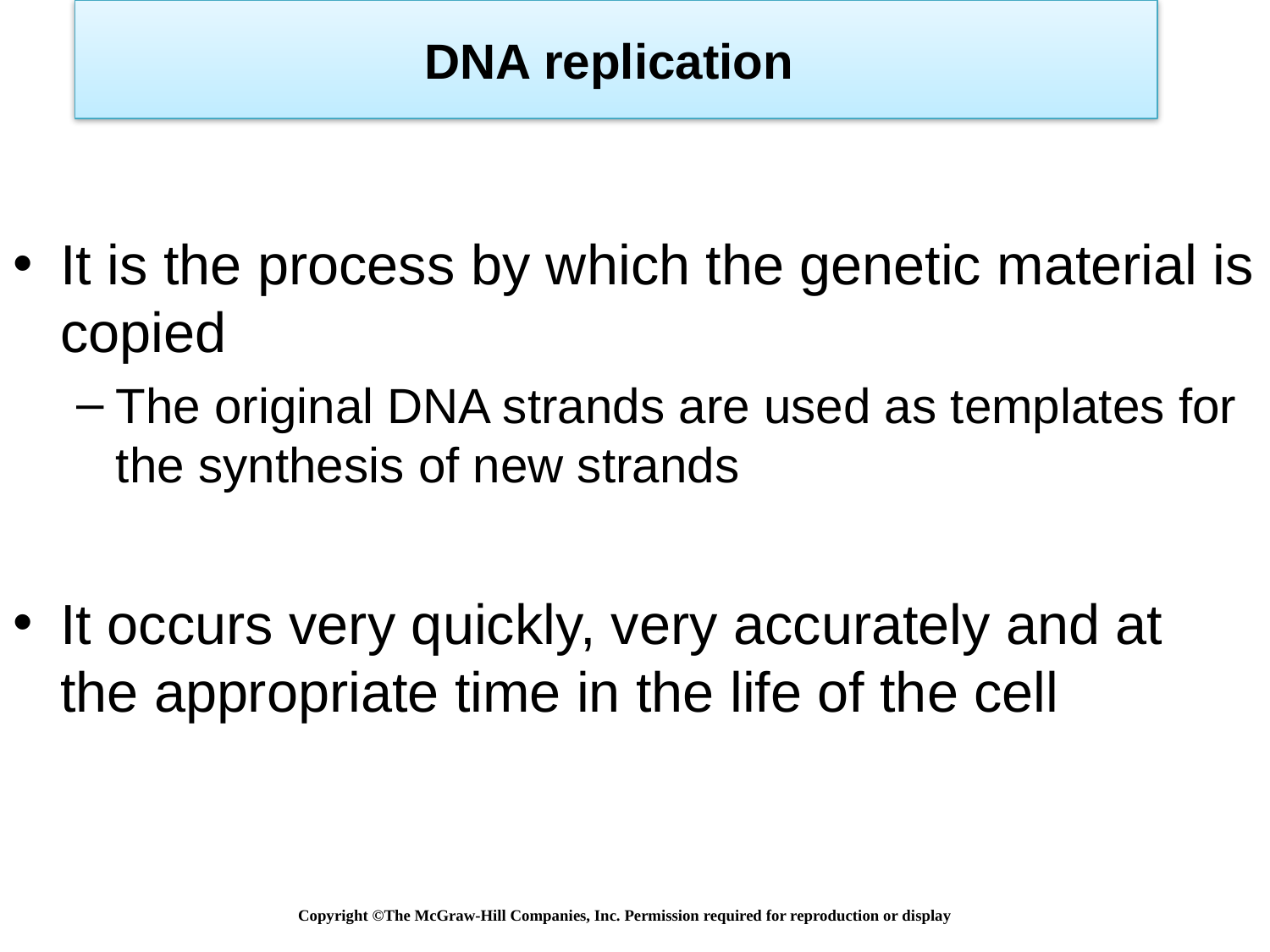

# DNA replication
It is the process by which the genetic material is copied
The original DNA strands are used as templates for the synthesis of new strands

It occurs very quickly, very accurately and at the appropriate time in the life of the cell

Copyright ©The McGraw-Hill Companies, Inc. Permission required for reproduction or display